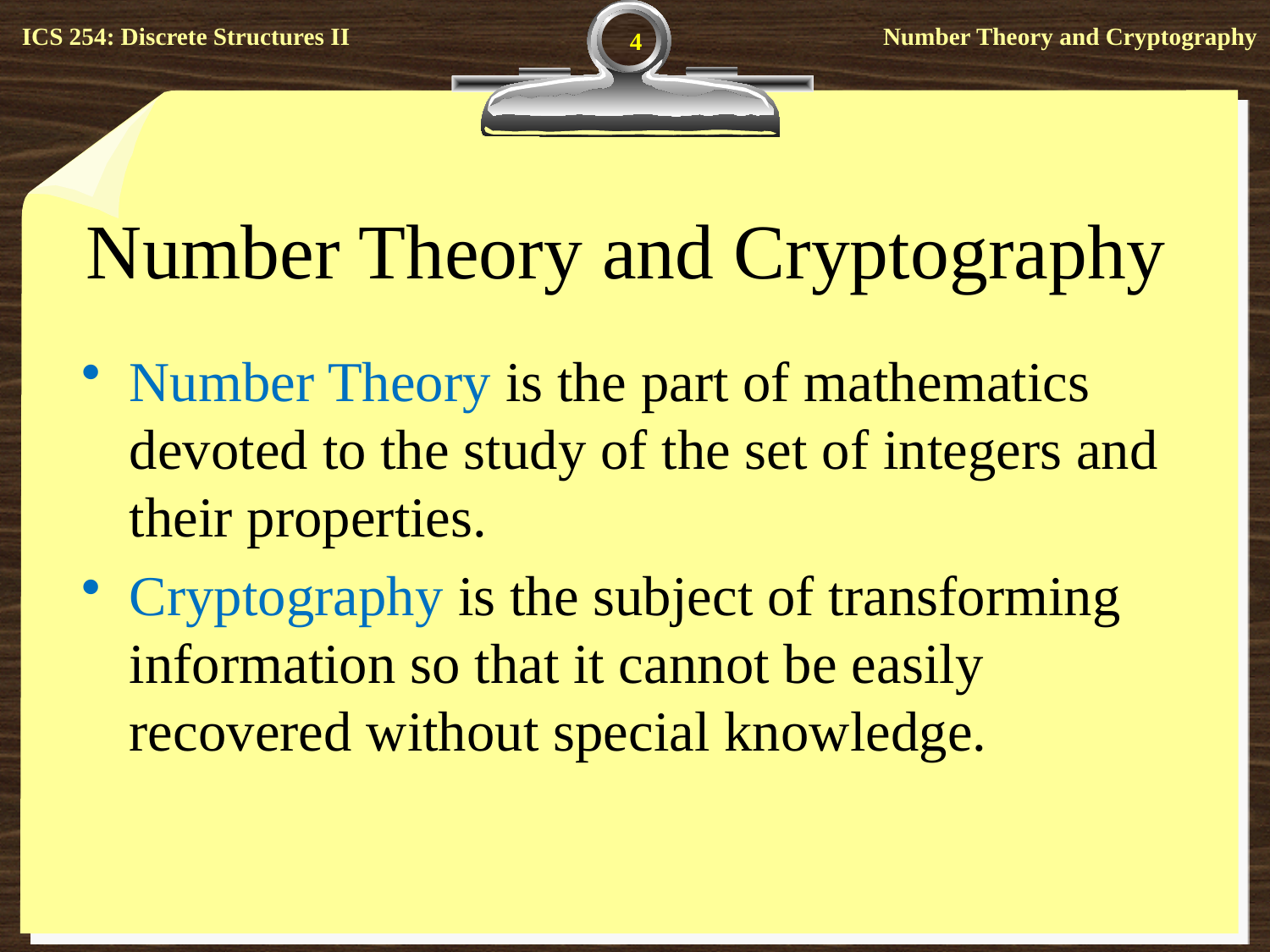

4
# Number Theory and Cryptography
Number Theory is the part of mathematics devoted to the study of the set of integers and their properties.
Cryptography is the subject of transforming information so that it cannot be easily recovered without special knowledge.